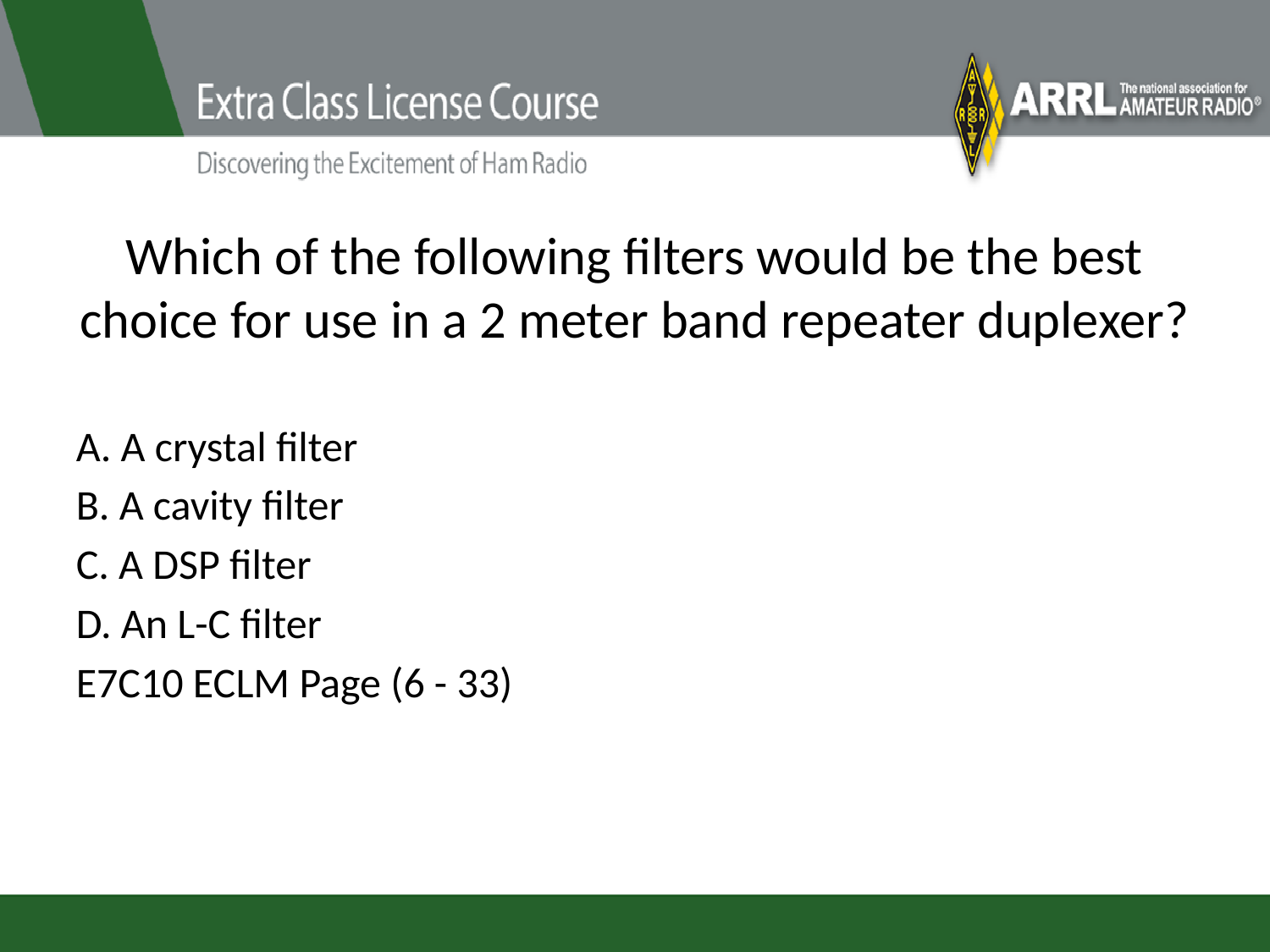

# Which of the following filters would be the best choice for use in a 2 meter band repeater duplexer?
A. A crystal filter
B. A cavity filter
C. A DSP filter
D. An L-C filter
E7C10 ECLM Page (6 - 33)